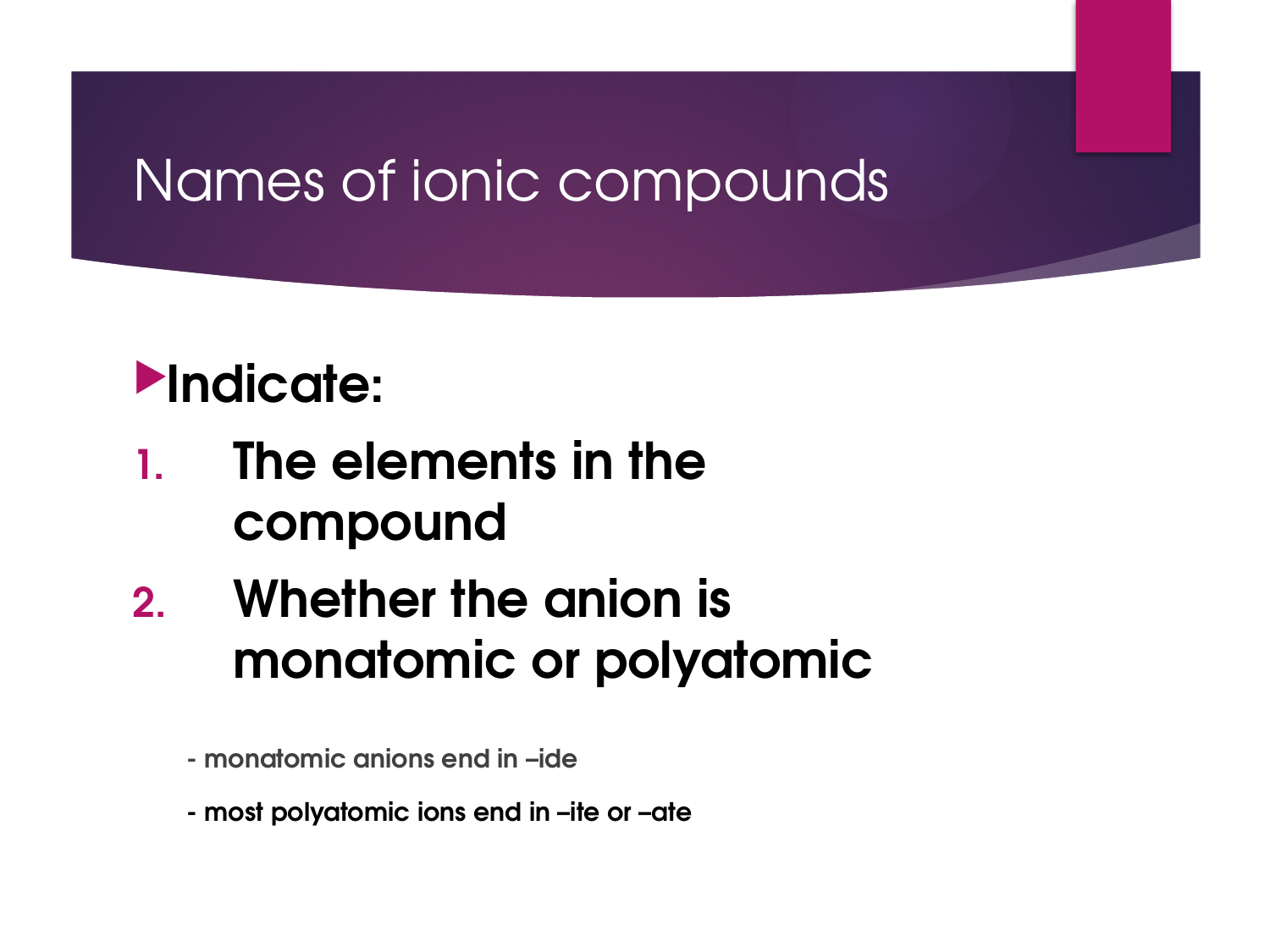

# Names of ionic compounds
Indicate:
The elements in the              compound
Whether the anion is monatomic or polyatomic
	- monatomic anions end in –ide
	- most polyatomic ions end in –ite or –ate